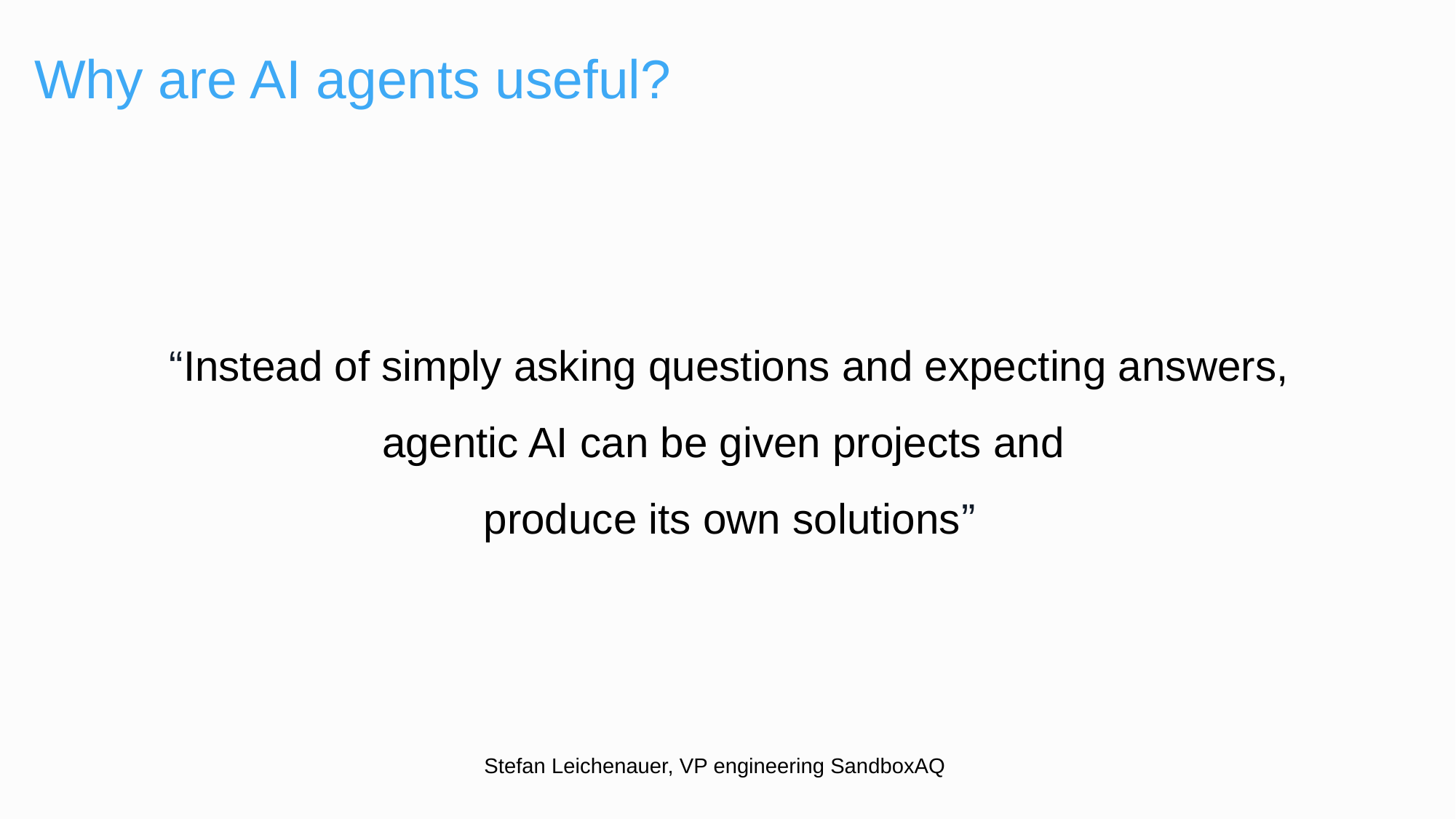

# Why are AI agents useful?
“Instead of simply asking questions and expecting answers, agentic AI can be given projects and
produce its own solutions”
Stefan Leichenauer, VP engineering SandboxAQ